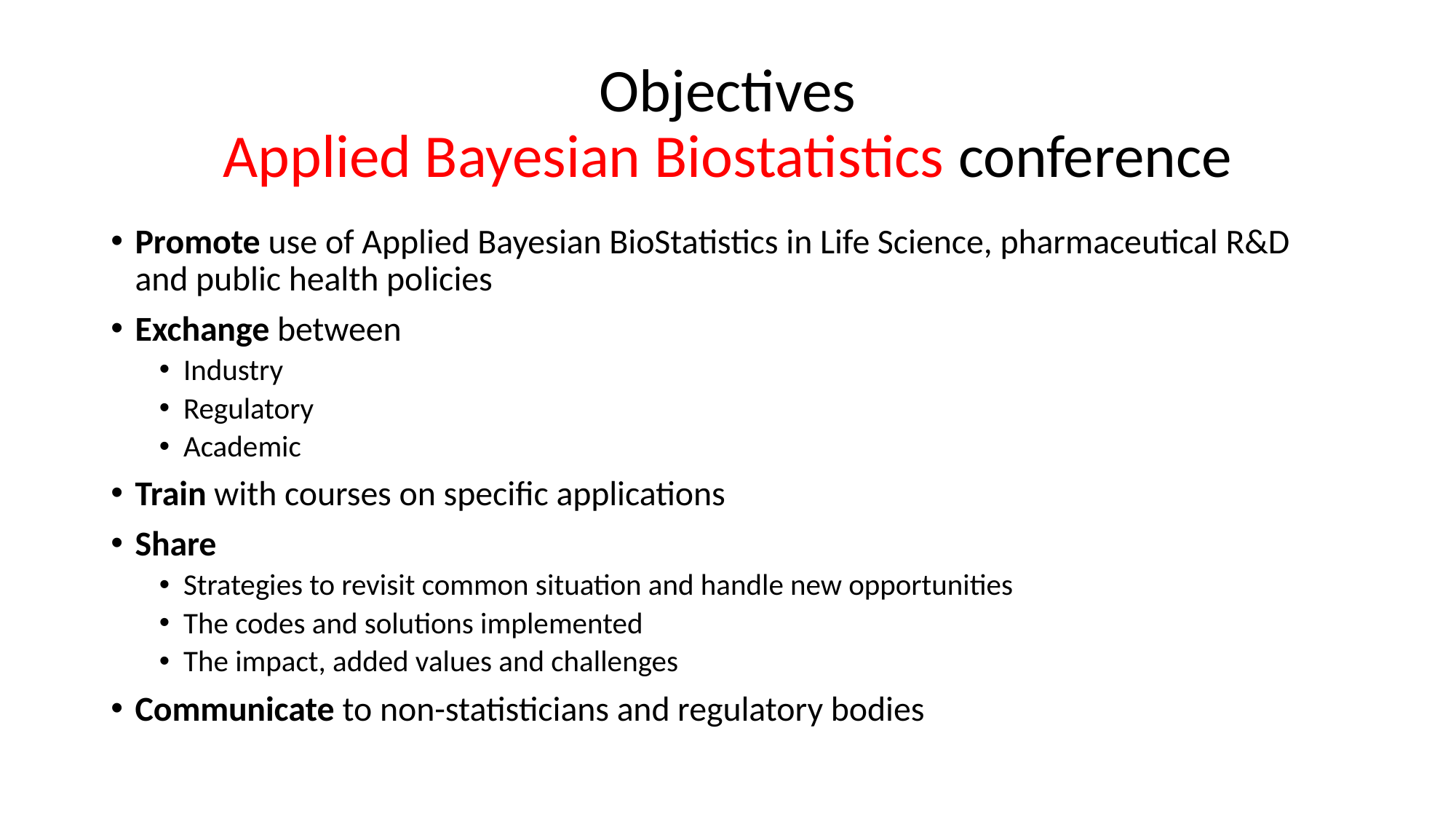

# Objectives Applied Bayesian Biostatistics conference
Promote use of Applied Bayesian BioStatistics in Life Science, pharmaceutical R&D and public health policies
Exchange between
Industry
Regulatory
Academic
Train with courses on specific applications
Share
Strategies to revisit common situation and handle new opportunities
The codes and solutions implemented
The impact, added values and challenges
Communicate to non-statisticians and regulatory bodies